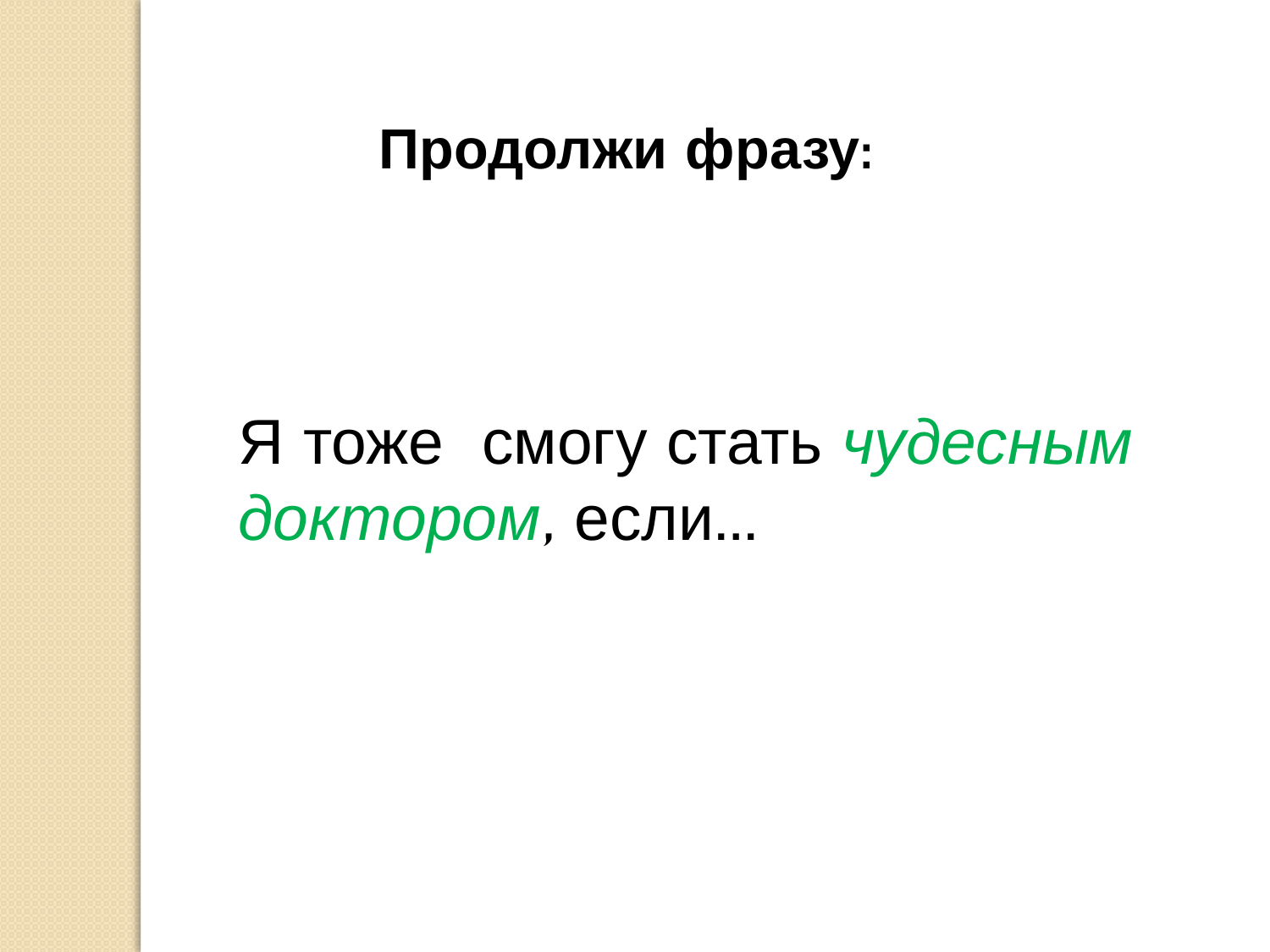

Продолжи фразу:
Я тоже  смогу стать чудесным доктором, если…